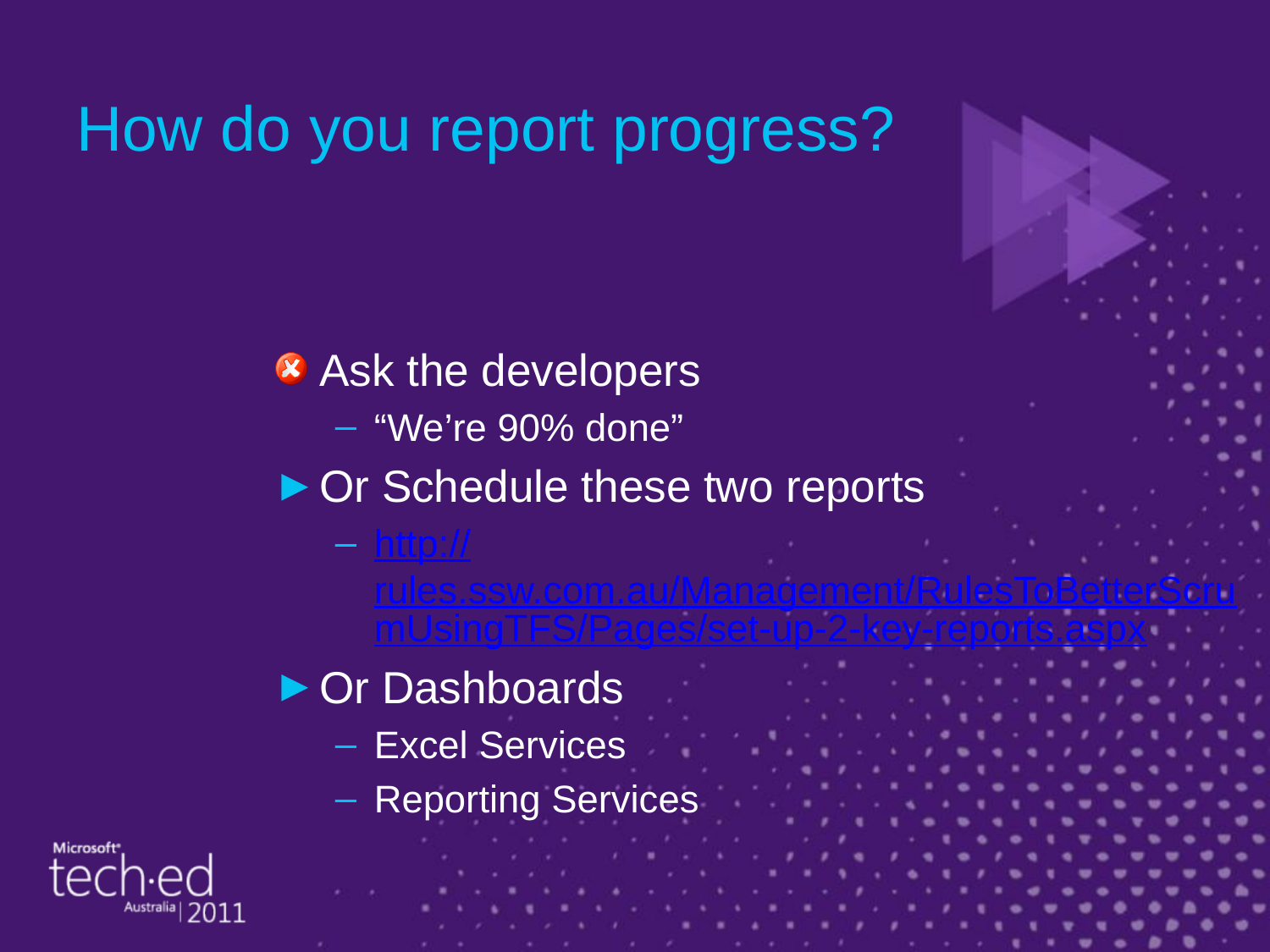

# How do you report progress?
Ask the developers
“We’re 90% done”
Or Schedule these two reports
http://rules.ssw.com.au/Management/RulesToBetterScrumUsingTFS/Pages/set-up-2-key-reports.aspx
Or Dashboards
Excel Services
Reporting Services